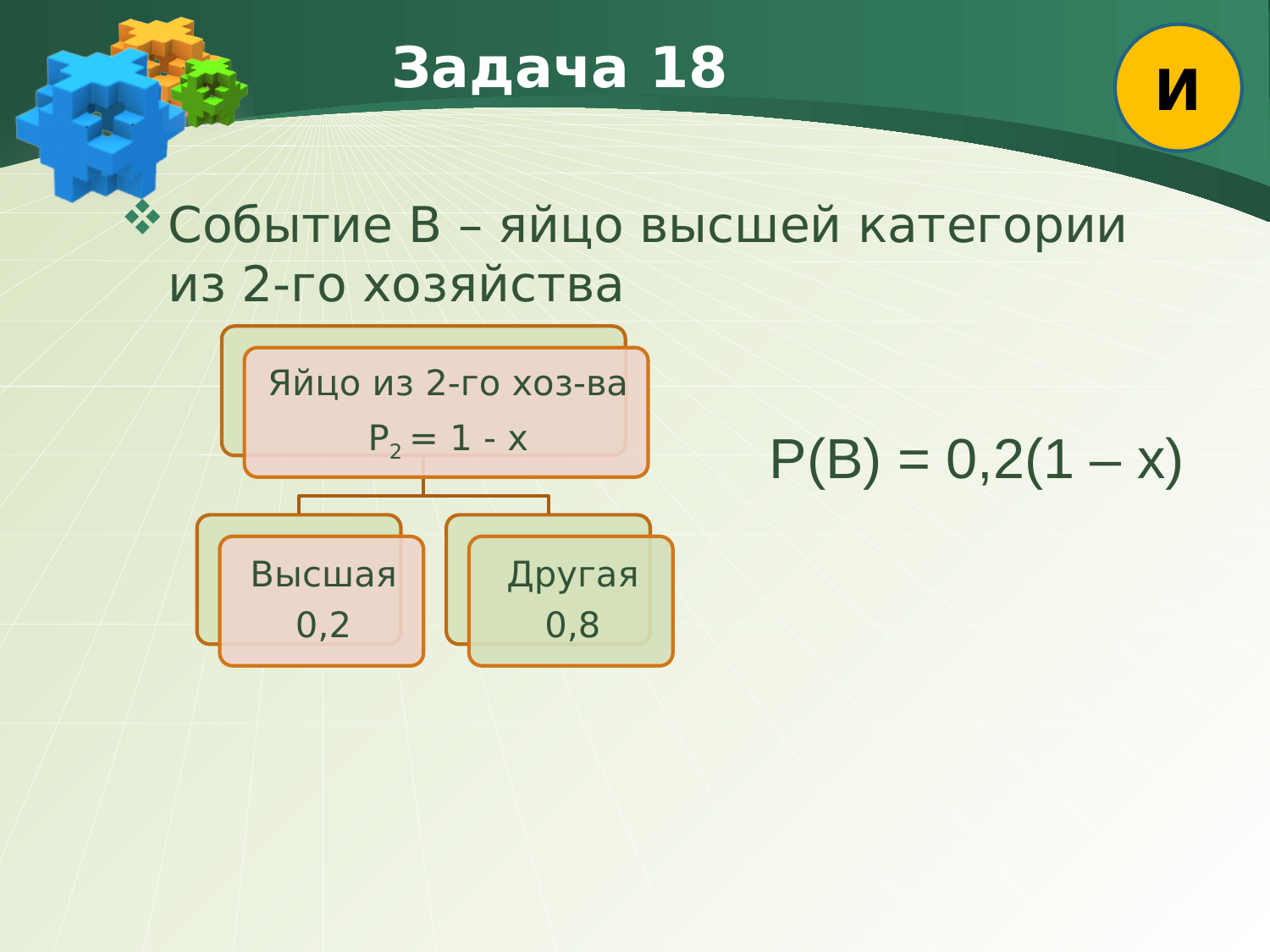

И
# Задача 18

Событие В – яйцо высшей категории из 2-го хозяйства

Яйцо из 2-го хоз-ва
Р2 = 1 - х
Высшая
0,2
Другая
0,8
Р(В) = 0,2(1 – х)